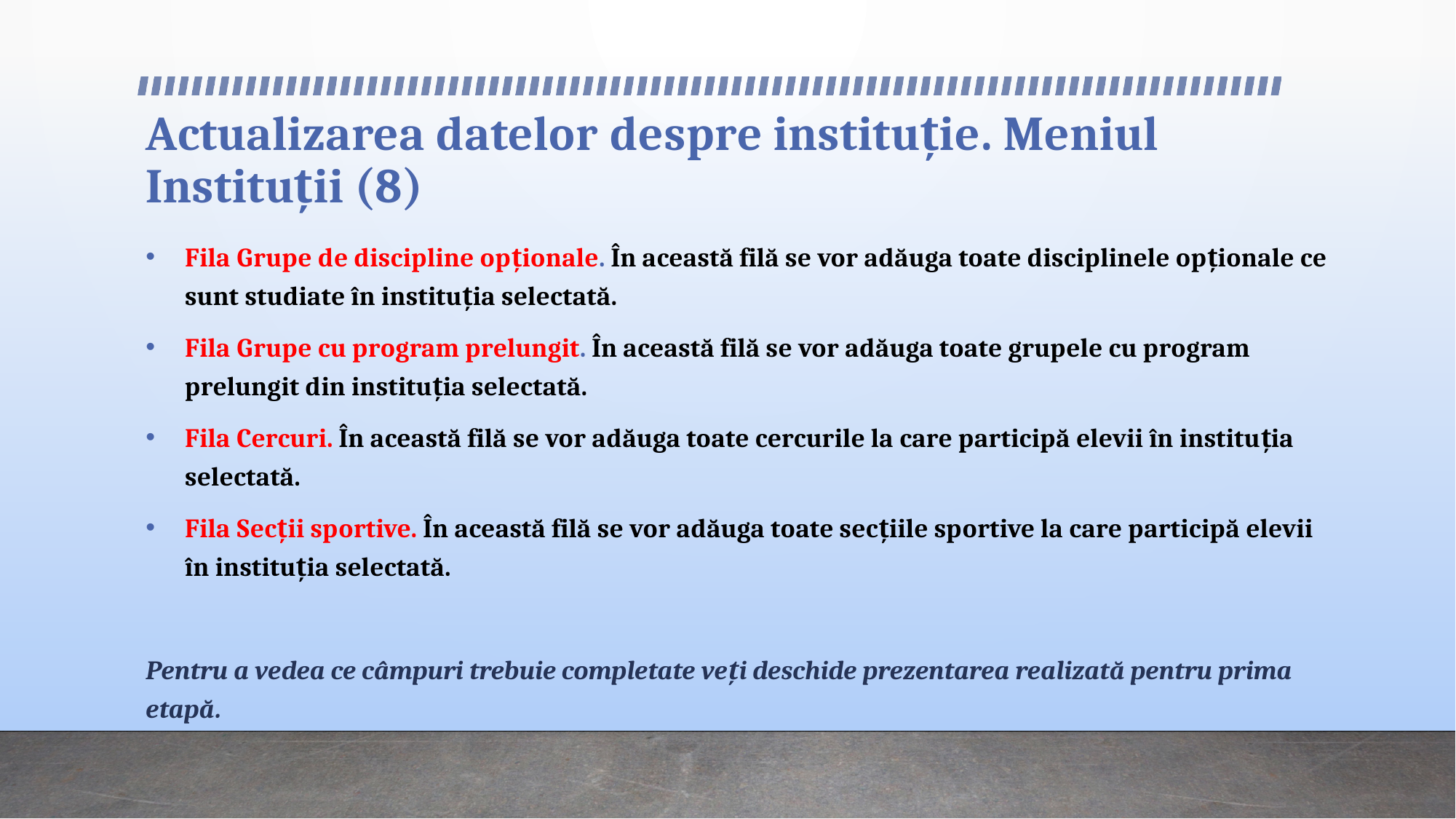

# Actualizarea datelor despre instituție. Meniul Instituții (8)
Fila Grupe de discipline opționale. În această filă se vor adăuga toate disciplinele opționale ce sunt studiate în instituția selectată.
Fila Grupe cu program prelungit. În această filă se vor adăuga toate grupele cu program prelungit din instituția selectată.
Fila Cercuri. În această filă se vor adăuga toate cercurile la care participă elevii în instituția selectată.
Fila Secții sportive. În această filă se vor adăuga toate secțiile sportive la care participă elevii în instituția selectată.

Pentru a vedea ce câmpuri trebuie completate veți deschide prezentarea realizată pentru prima etapă.